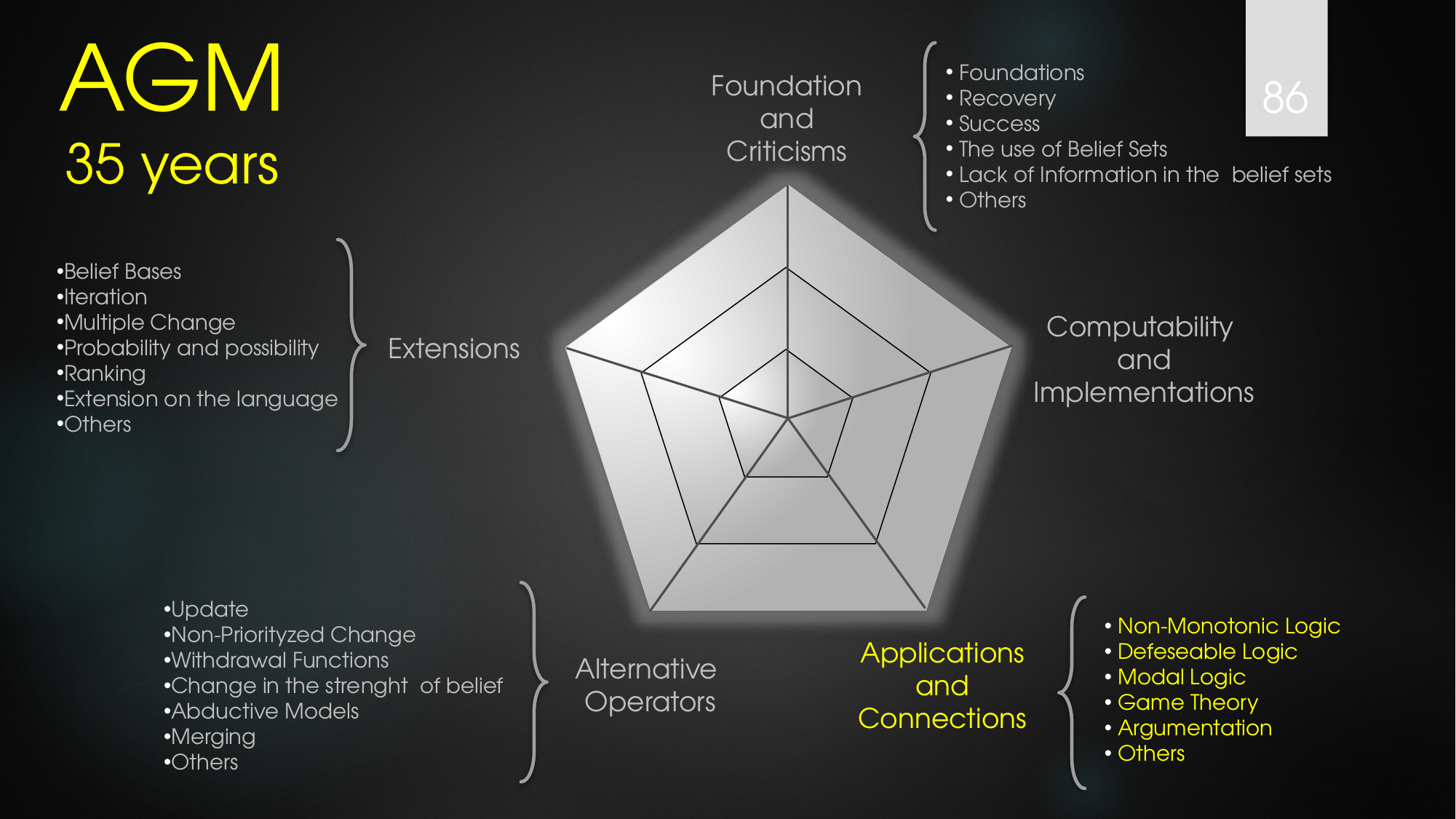

AGM
35 years
86

 Foundations
 Recovery
 Success
 The use of Belief Sets
 Lack of Information in the  belief sets
 Others
Foundation
and
Criticisms

Belief Bases
Iteration
Multiple Change
Probability and possibility
Ranking
Extension on the language
Others
Computability
and Implementations
Extensions

Update
Non-Priorityzed Change
Withdrawal Functions
Change in the strenght  of belief
Abductive Models
Merging
Others

 Non-Monotonic Logic
 Defeseable Logic
 Modal Logic
 Game Theory
 Argumentation
 Others
Applications
and
Connections
Alternative
Operators